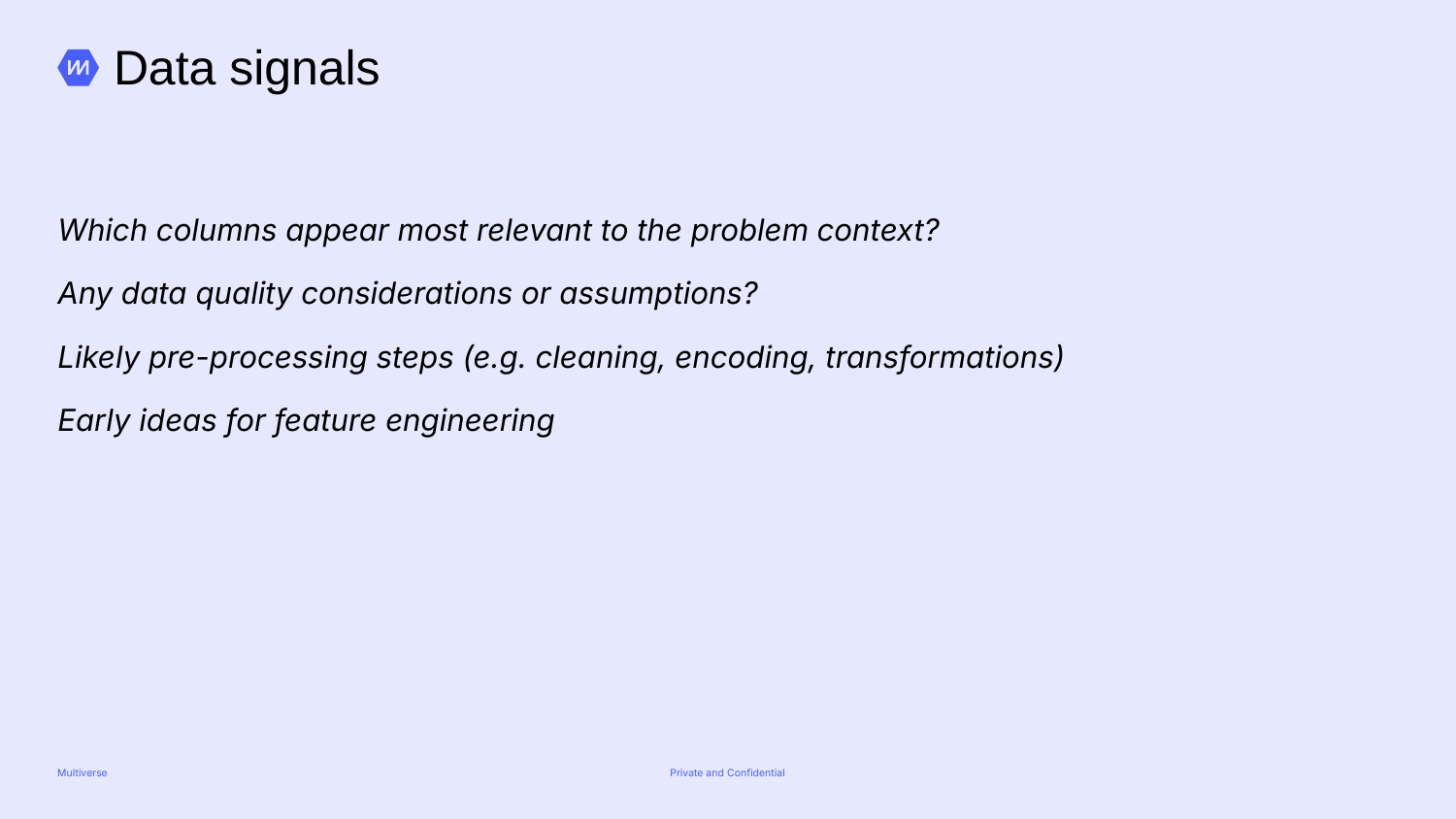

Data signals
Which columns appear most relevant to the problem context?
Any data quality considerations or assumptions?
Likely pre-processing steps (e.g. cleaning, encoding, transformations)
Early ideas for feature engineering